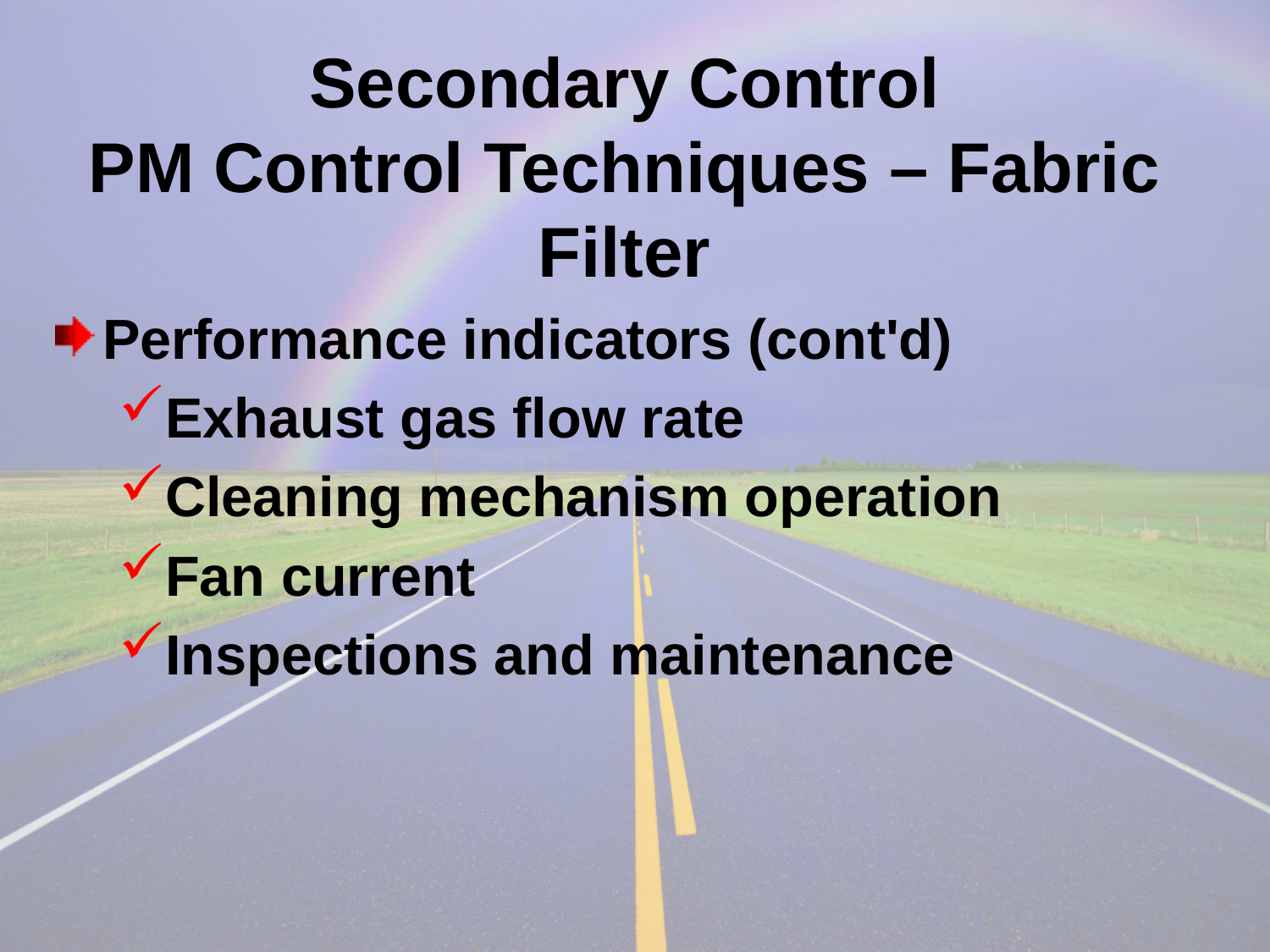

# Secondary Control PM Control Techniques – Fabric Filter
Performance indicators (cont'd)
Exhaust gas flow rate
Cleaning mechanism operation
Fan current
Inspections and maintenance